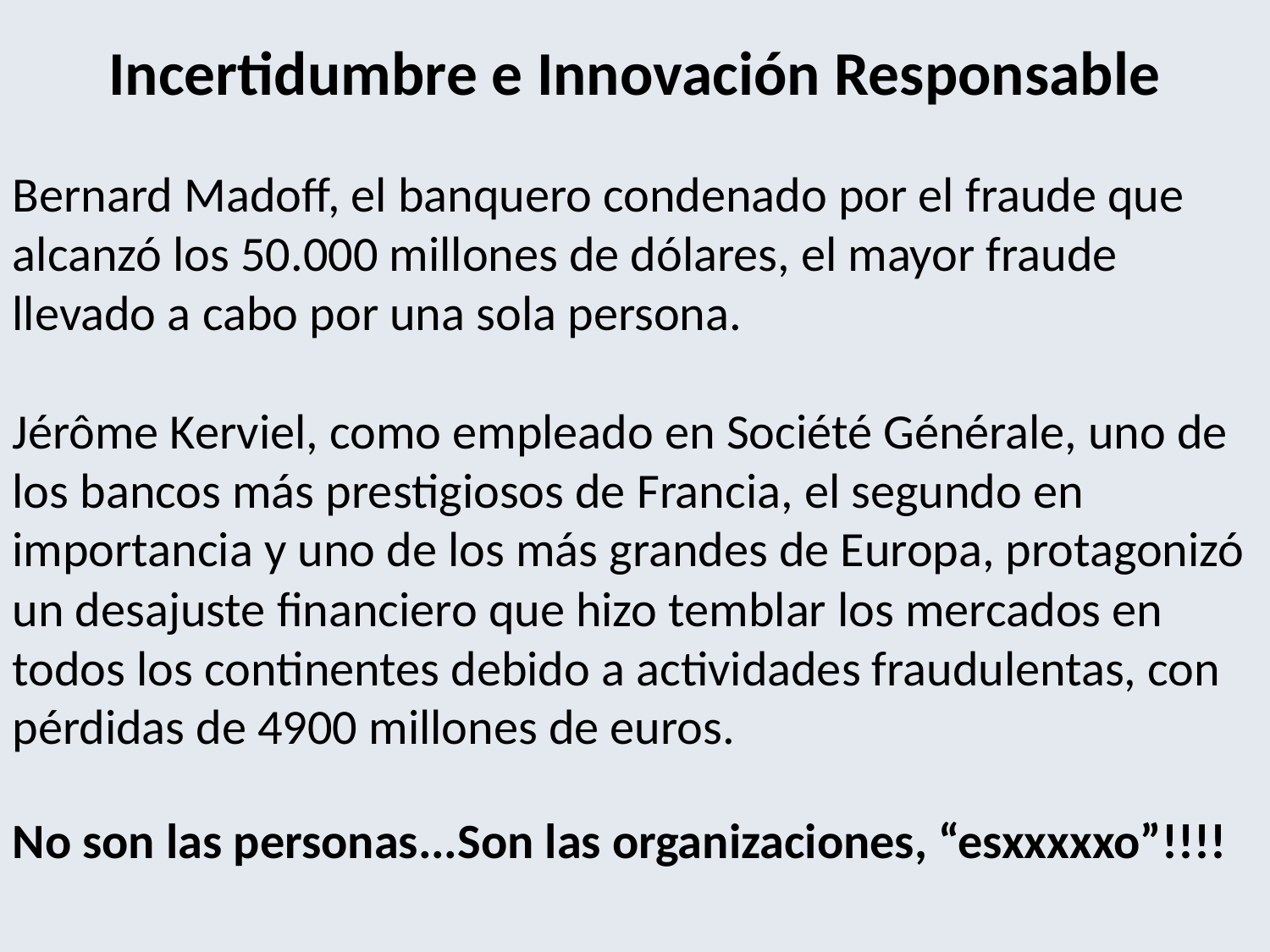

# Incertidumbre e Innovación Responsable
Bernard Madoff, el banquero condenado por el fraude que alcanzó los 50.000 millones de dólares, el mayor fraude llevado a cabo por una sola persona.

Jérôme Kerviel, como empleado en Société Générale, uno de los bancos más prestigiosos de Francia, el segundo en importancia y uno de los más grandes de Europa, protagonizó un desajuste financiero que hizo temblar los mercados en todos los continentes debido a actividades fraudulentas, con pérdidas de 4900 millones de euros.

No son las personas...Son las organizaciones, “esxxxxxo”!!!!